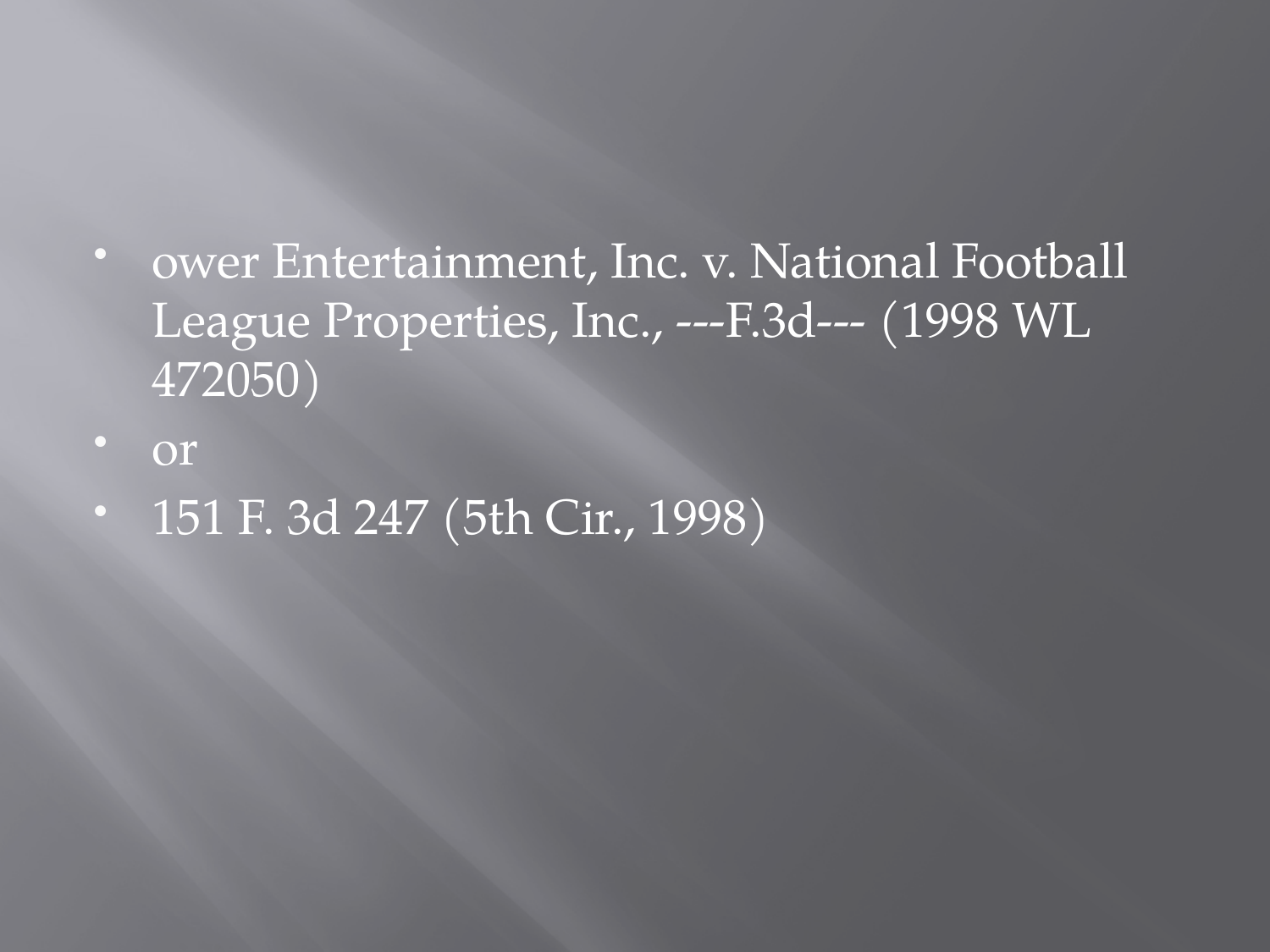

#
ower Entertainment, Inc. v. National Football League Properties, Inc., ---F.3d--- (1998 WL 472050)
or
151 F. 3d 247 (5th Cir., 1998)